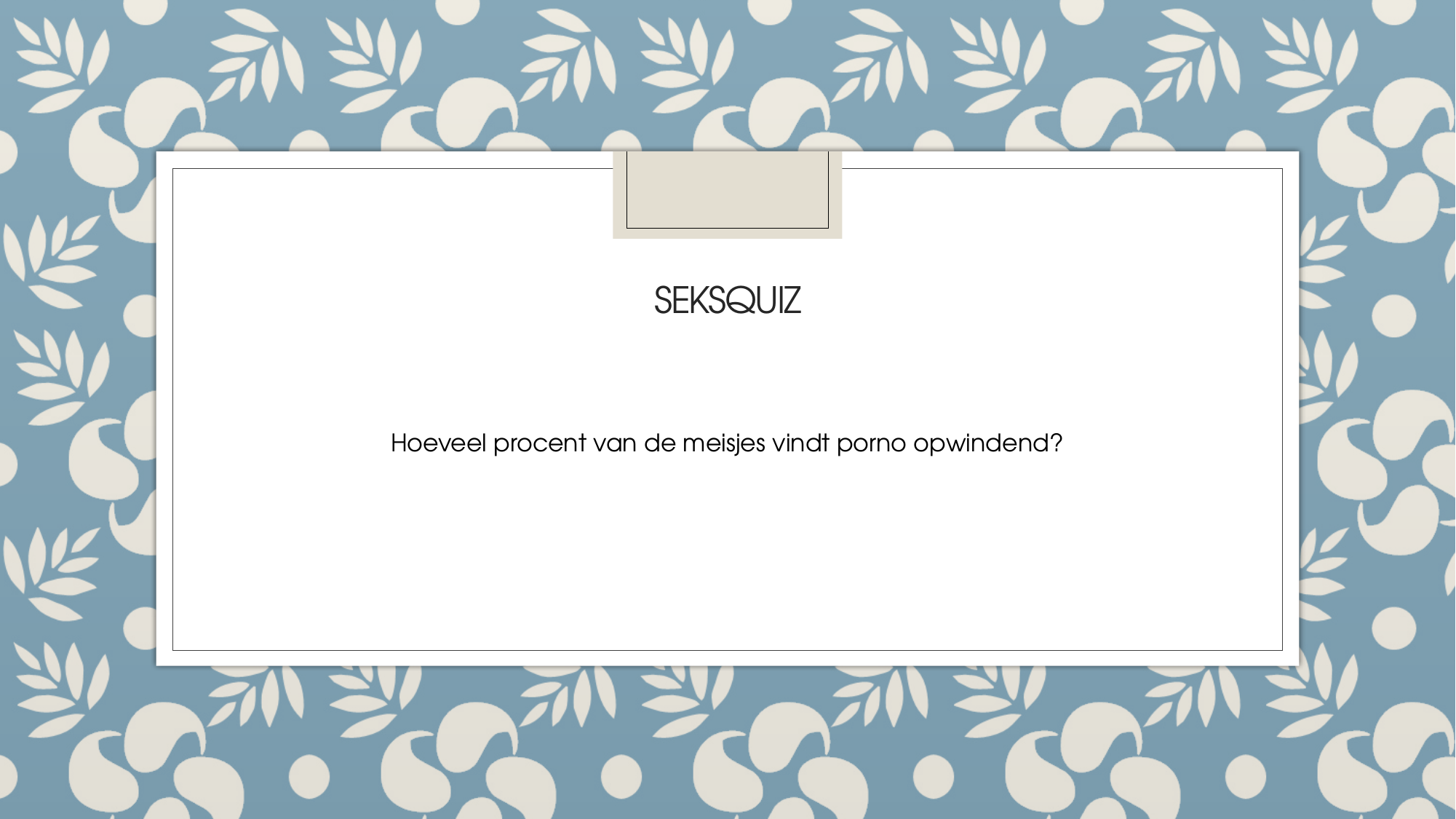

# Seksquiz
Hoeveel procent van de meisjes vindt porno opwindend?